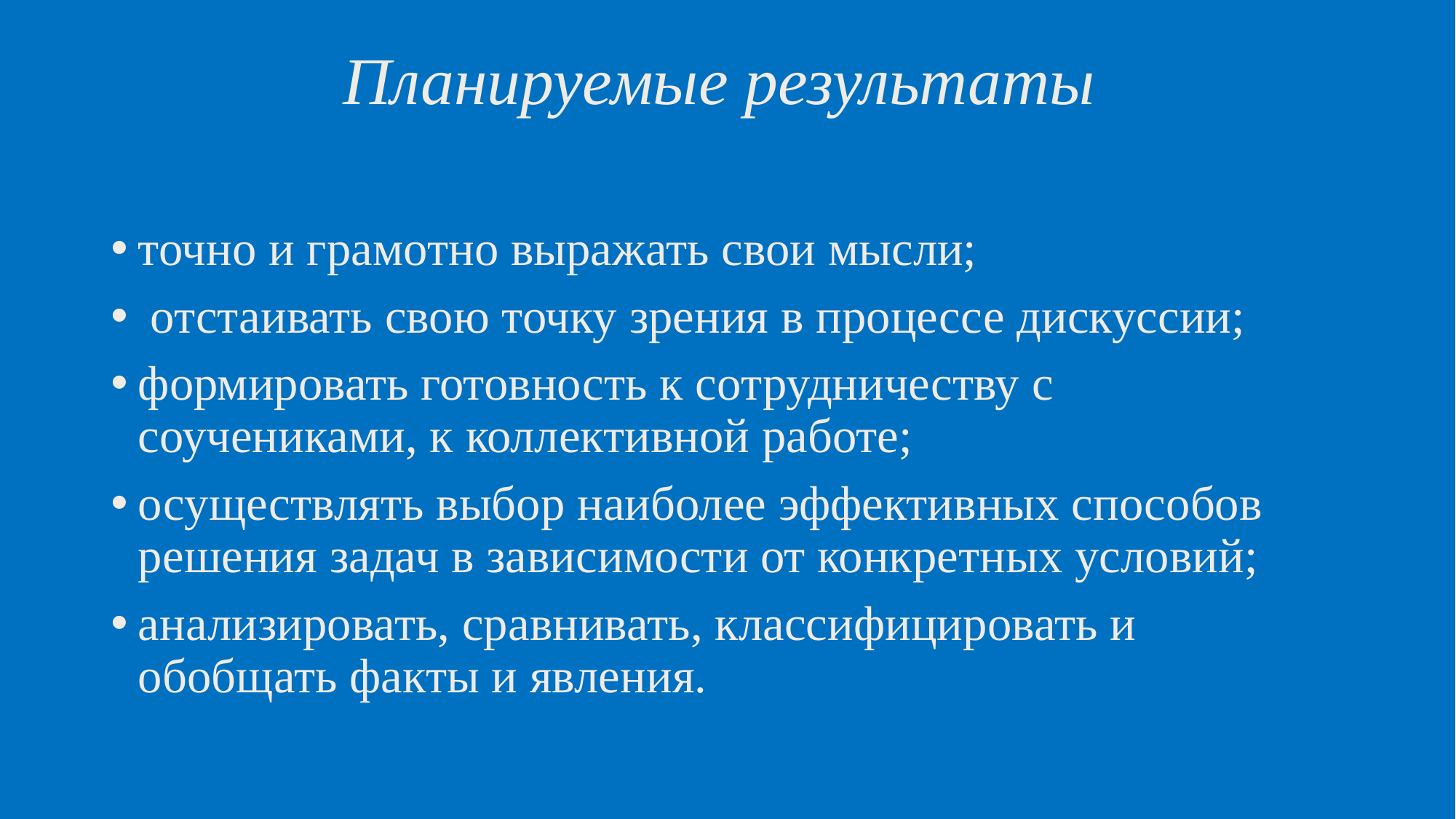

# Планируемые результаты
точно и грамотно выражать свои мысли;
 отстаивать свою точку зрения в процессе дискуссии;
формировать готовность к сотрудничеству с соучениками, к коллективной работе;
осуществлять выбор наиболее эффективных способов решения задач в зависимости от конкретных условий;
анализировать, сравнивать, классифицировать и обобщать факты и явления.